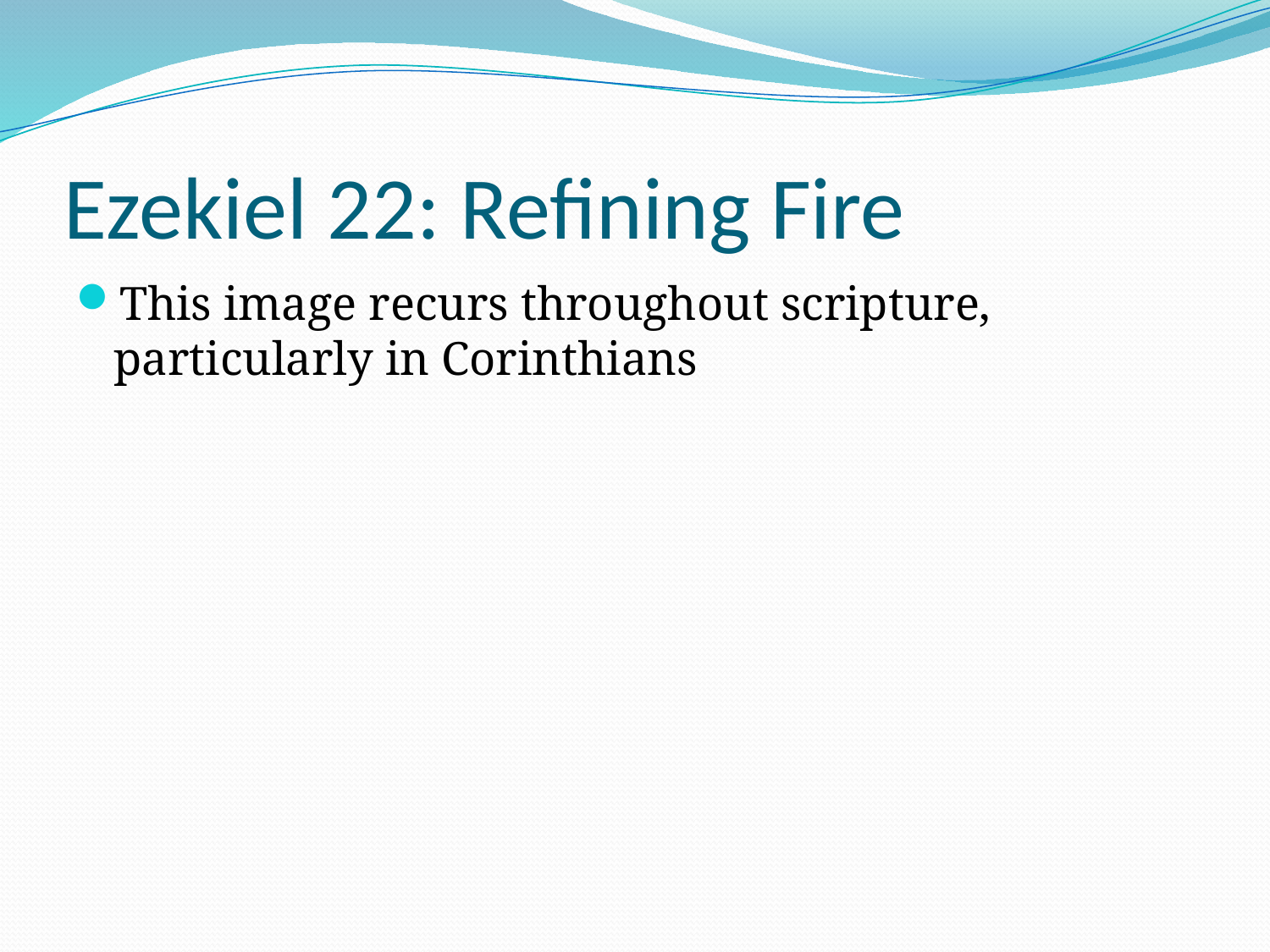

# Ezekiel 22: Refining Fire
This image recurs throughout scripture, particularly in Corinthians